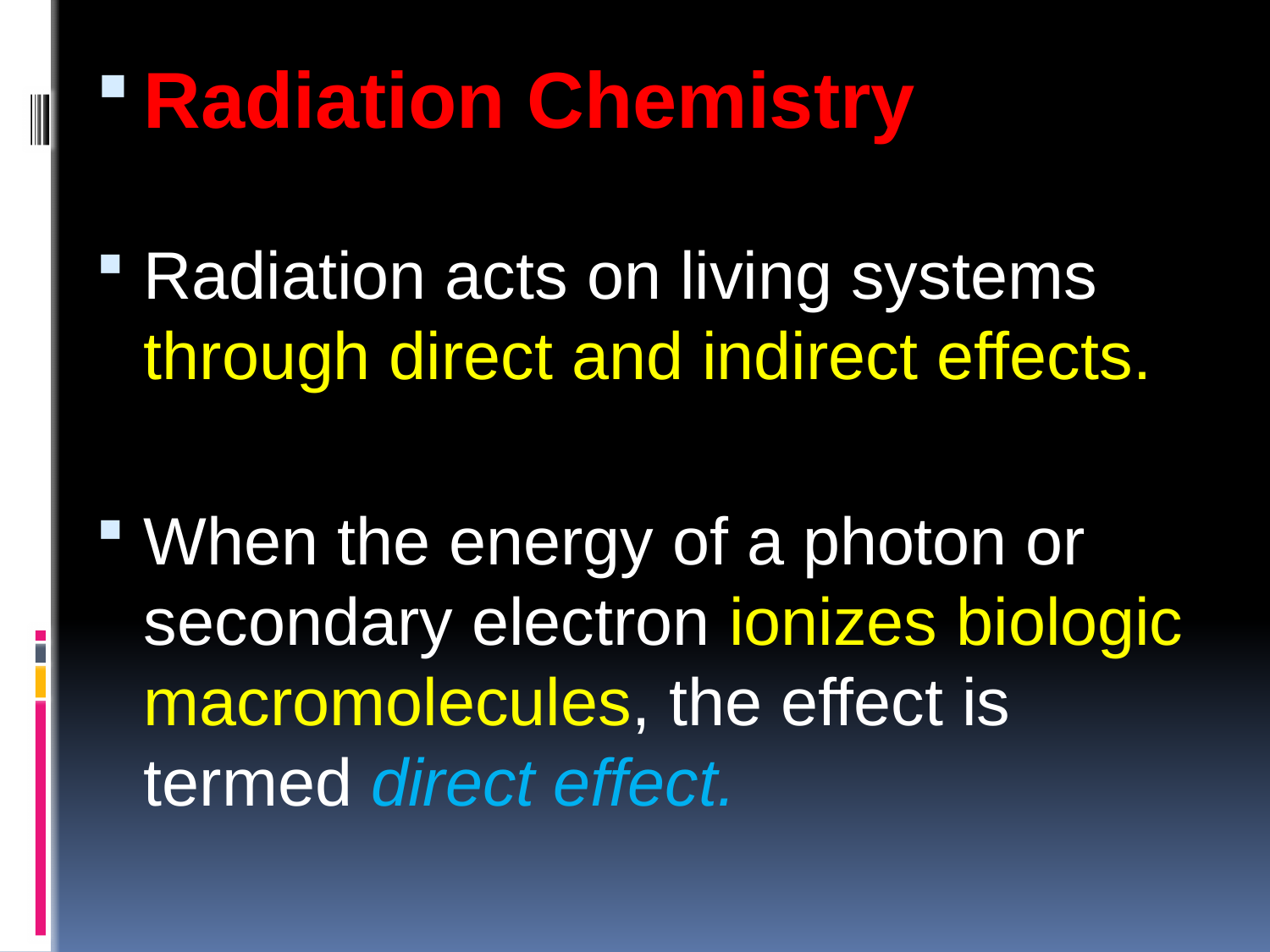

Radiation Chemistry

Radiation acts on living systems through direct and indirect effects.

When the energy of a photon or secondary electron ionizes biologic macromolecules, the effect is termed direct effect.